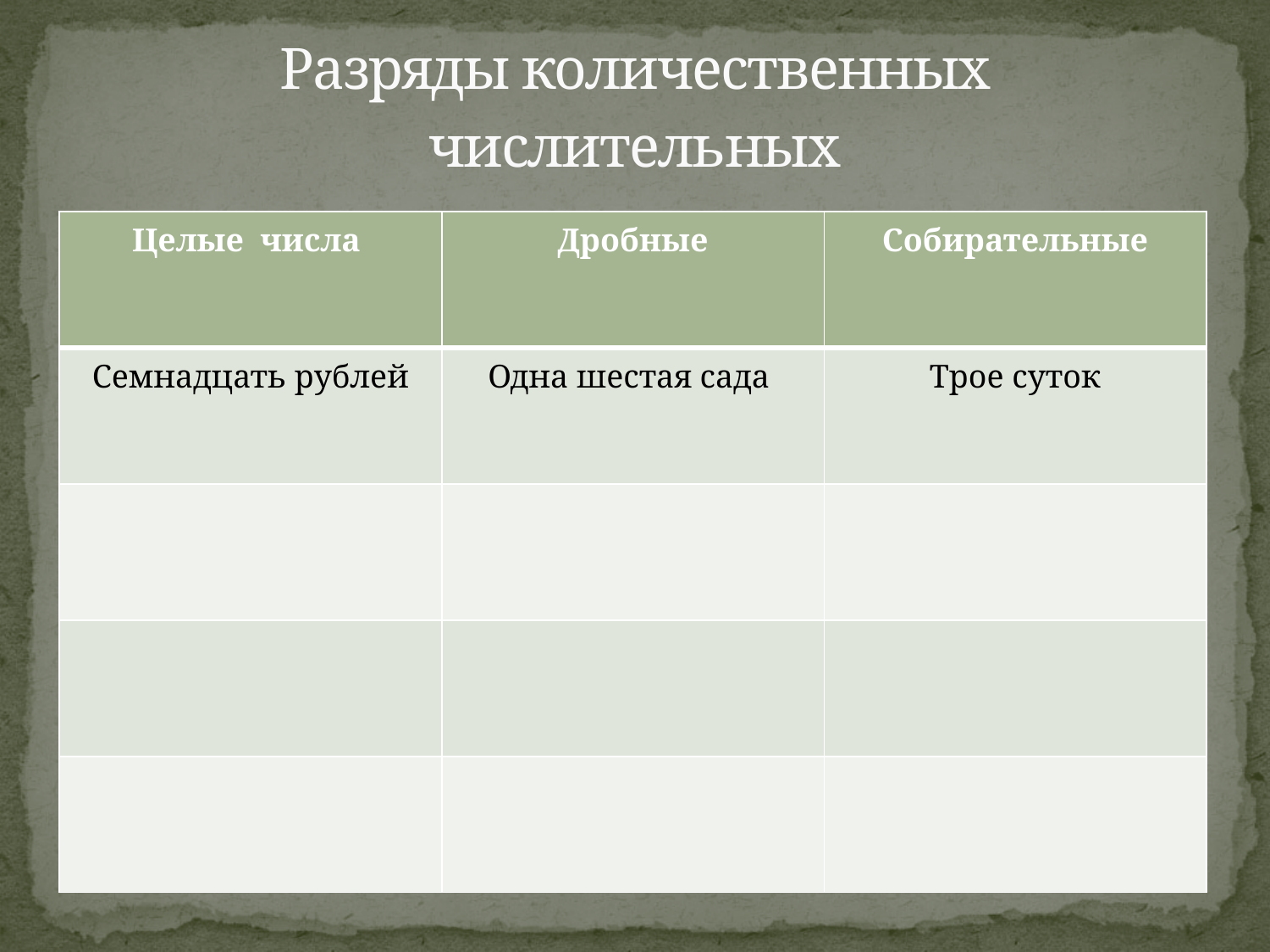

# Разряды количественных числительных
| Целые числа | Дробные | Собирательные |
| --- | --- | --- |
| Семнадцать рублей | Одна шестая сада | Трое суток |
|  |  |  |
|  |  |  |
|  |  |  |